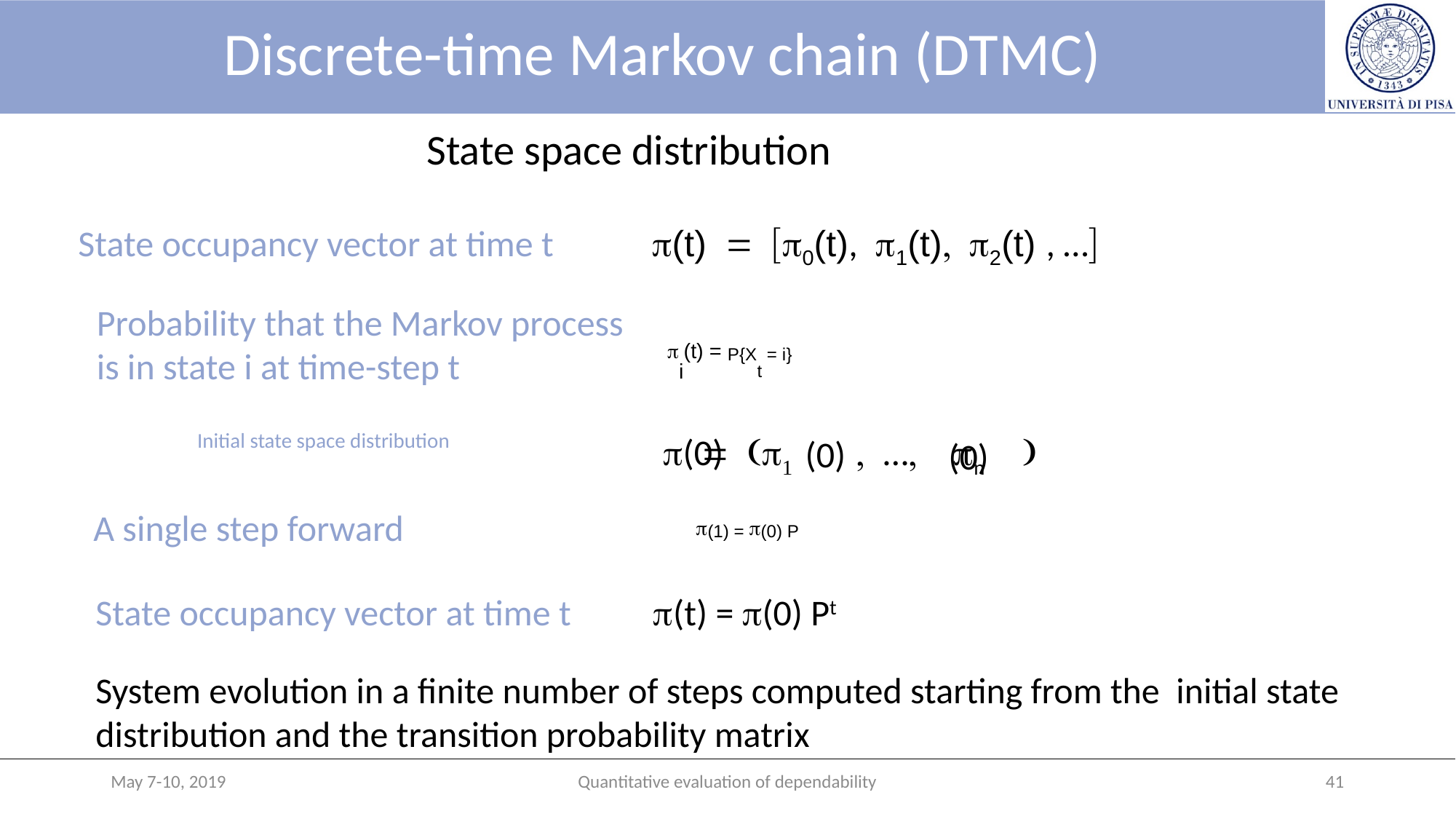

# Discrete-time Markov chain (DTMC)
State space distribution

State occupancy vector at time t            π(t) = [π0(t), π1(t), π2(t) , …]
Probability that the Markov process
is in state i at time-step t
        πi(t) = P{Xt = i}
Initial state space distribution
π(0)
= (π1      , …,  πn        )
(0)
(0)
A single step forward
 π(1) = π(0) P
State occupancy vector at time t          π(t) = π(0) Pt
System evolution in a finite number of steps computed starting from the  initial state distribution and the transition probability matrix
May 7-10, 2019
Quantitative evaluation of dependability
41